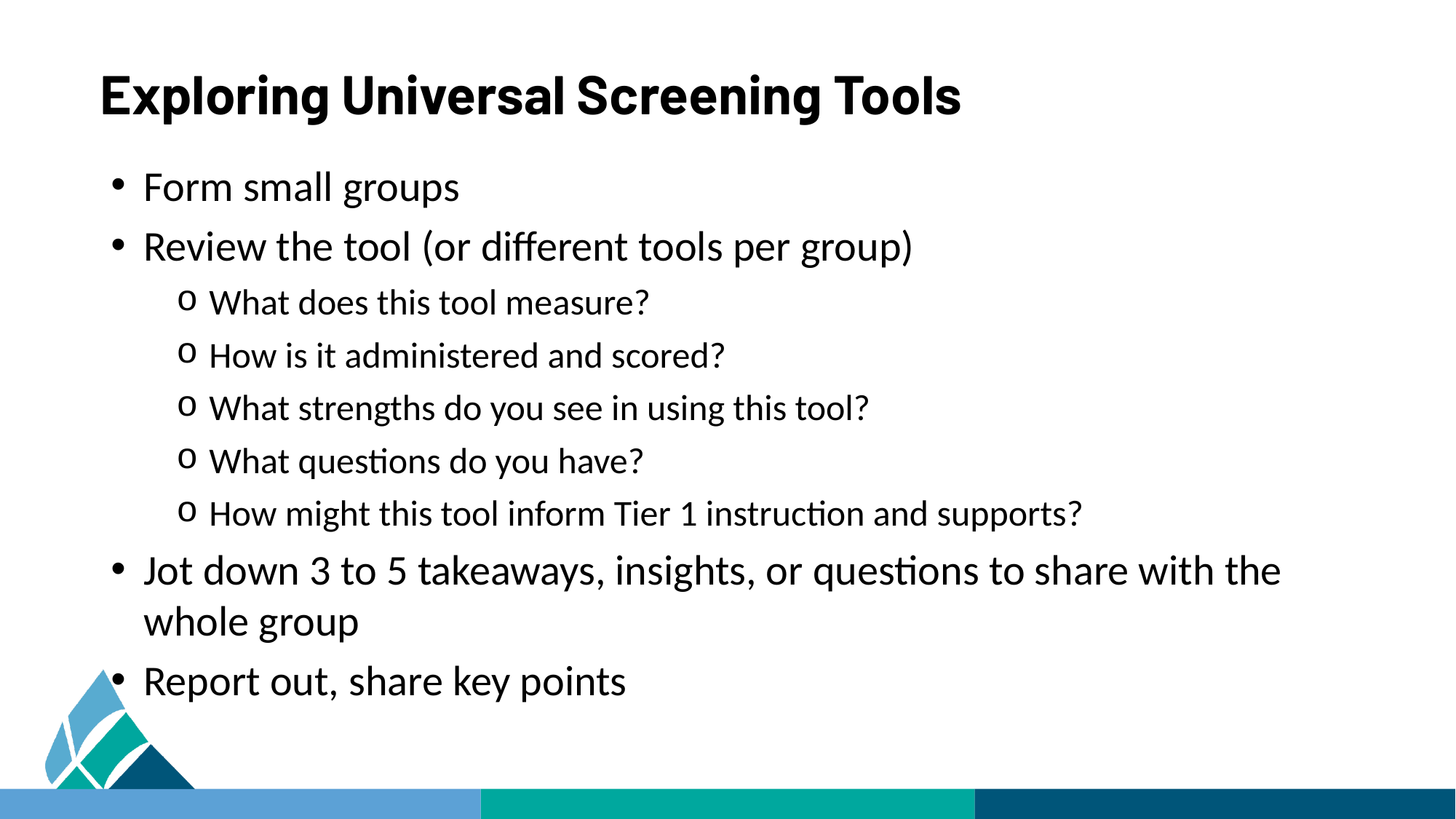

# Exploring Universal Screening Tools
Form small groups
Review the tool (or different tools per group)
What does this tool measure?
How is it administered and scored?
What strengths do you see in using this tool?
What questions do you have?
How might this tool inform Tier 1 instruction and supports?
Jot down 3 to 5 takeaways, insights, or questions to share with the whole group
Report out, share key points